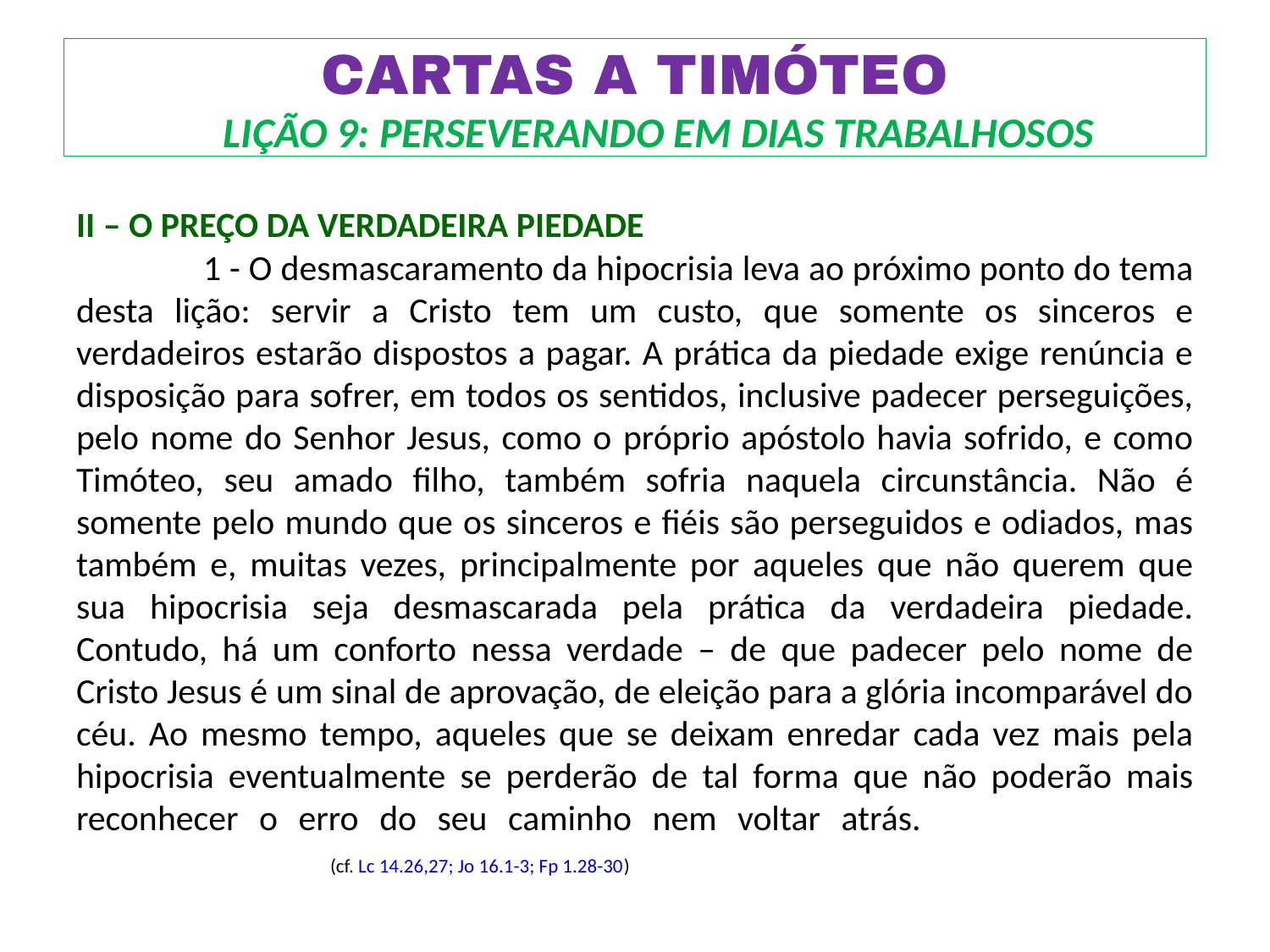

# CARTAS A TIMÓTEO LIÇÃO 9: PERSEVERANDO EM DIAS TRABALHOSOS
II – O PREÇO DA VERDADEIRA PIEDADE
	1 - O desmascaramento da hipocrisia leva ao próximo ponto do tema desta lição: servir a Cristo tem um custo, que somente os sinceros e verdadeiros estarão dispostos a pagar. A prática da piedade exige renúncia e disposição para sofrer, em todos os sentidos, inclusive padecer perseguições, pelo nome do Senhor Jesus, como o próprio apóstolo havia sofrido, e como Timóteo, seu amado filho, também sofria naquela circunstância. Não é somente pelo mundo que os sinceros e fiéis são perseguidos e odiados, mas também e, muitas vezes, principalmente por aqueles que não querem que sua hipocrisia seja desmascarada pela prática da verdadeira piedade. Contudo, há um conforto nessa verdade – de que padecer pelo nome de Cristo Jesus é um sinal de aprovação, de eleição para a glória incomparável do céu. Ao mesmo tempo, aqueles que se deixam enredar cada vez mais pela hipocrisia eventualmente se perderão de tal forma que não poderão mais reconhecer o erro do seu caminho nem voltar atrás.					(cf. Lc 14.26,27; Jo 16.1-3; Fp 1.28-30)